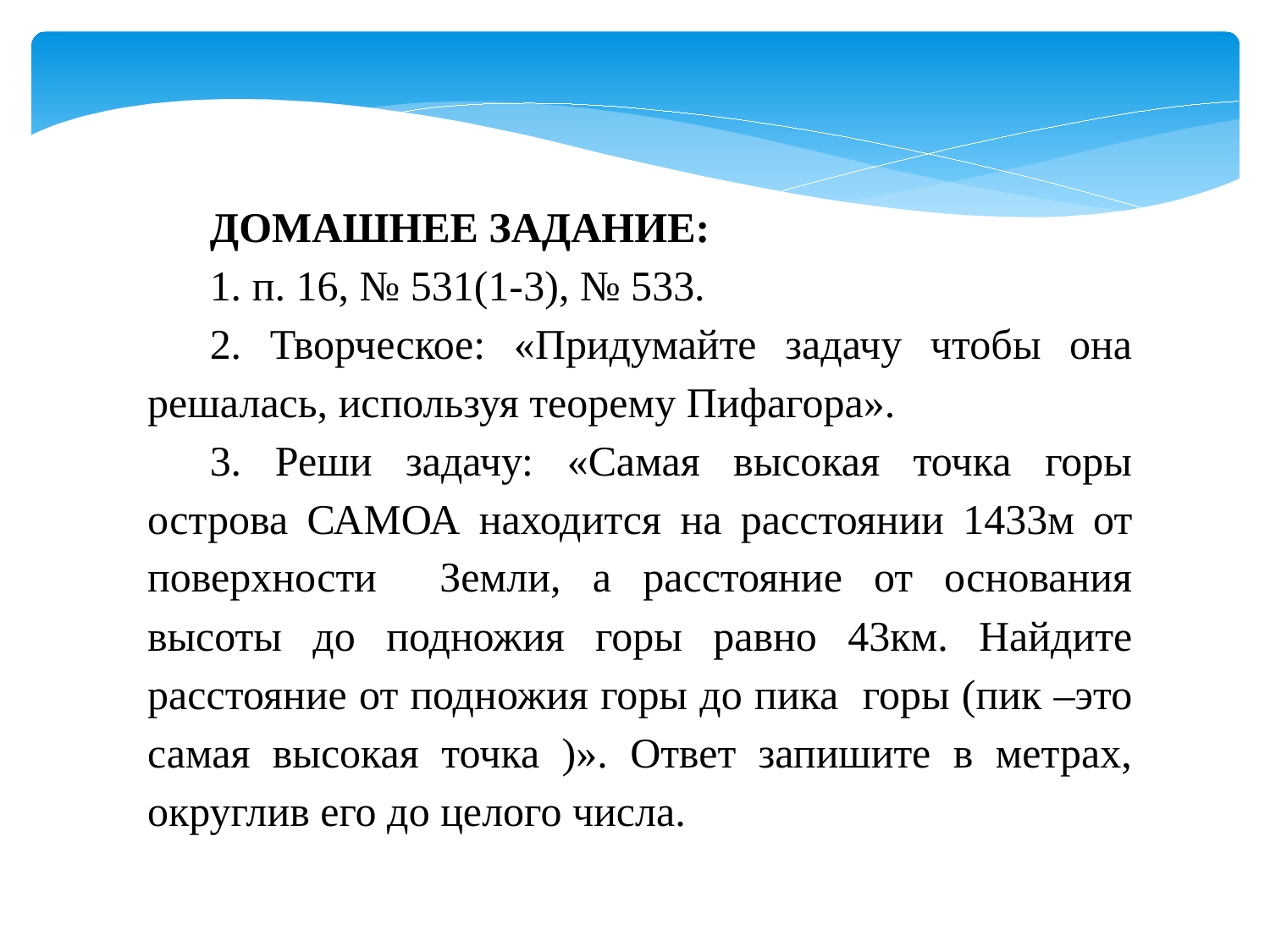

ДОМАШНЕЕ ЗАДАНИЕ:
1. п. 16, № 531(1-3), № 533.
2. Творческое: «Придумайте задачу чтобы она решалась, используя теорему Пифагора».
3. Реши задачу: «Самая высокая точка горы острова САМОА находится на расстоянии 1433м от поверхности  Земли, а расстояние от основания высоты до подножия горы равно 43км. Найдите расстояние от подножия горы до пика  горы (пик –это самая высокая точка )». Ответ запишите в метрах, округлив его до целого числа.